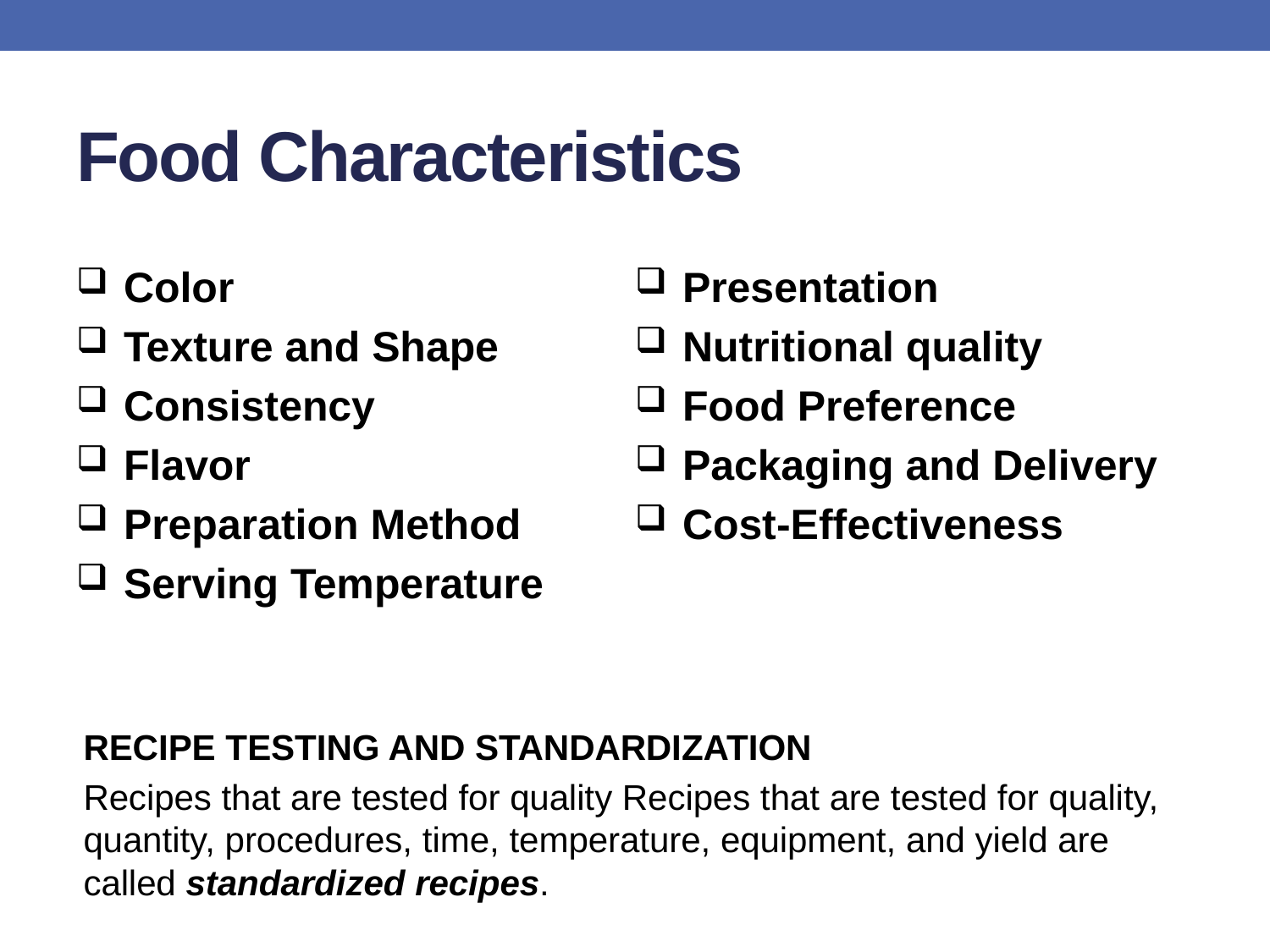

# Food Characteristics
Color
Texture and Shape
Consistency
Flavor
Preparation Method
Serving Temperature
Presentation
Nutritional quality
Food Preference
Packaging and Delivery
Cost-Effectiveness

RECIPE TESTING AND STANDARDIZATION
Recipes that are tested for quality Recipes that are tested for quality, quantity, procedures, time, temperature, equipment, and yield are called standardized recipes.